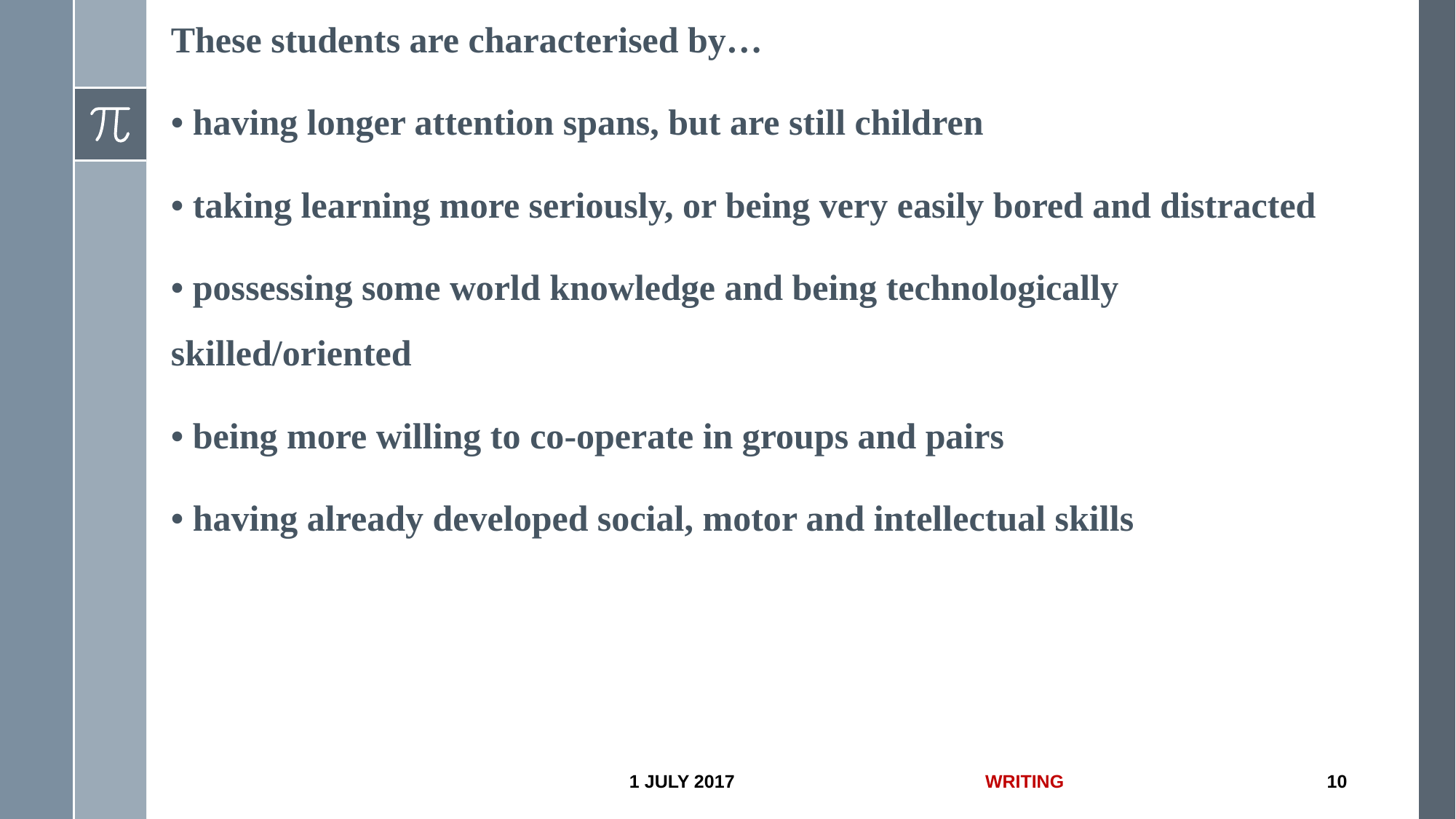

These students are characterised by…
• having longer attention spans, but are still children
• taking learning more seriously, or being very easily bored and distracted
• possessing some world knowledge and being technologically skilled/oriented
• being more willing to co-operate in groups and pairs
• having already developed social, motor and intellectual skills

1 July 2017
Writing
10